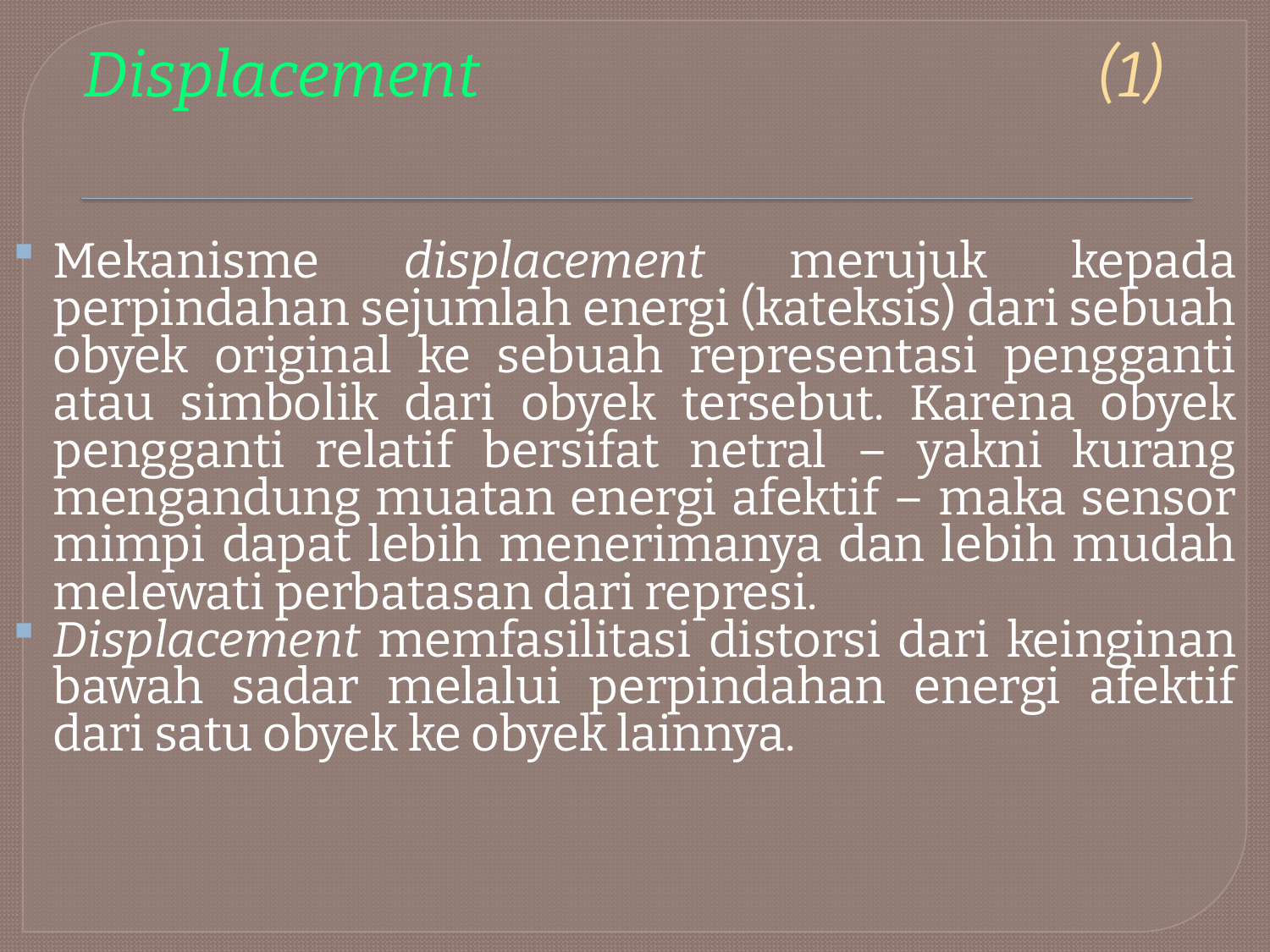

# Displacement					(1)

Mekanisme displacement merujuk kepada perpindahan sejumlah energi (kateksis) dari sebuah obyek original ke sebuah representasi pengganti atau simbolik dari obyek tersebut. Karena obyek pengganti relatif bersifat netral – yakni kurang mengandung muatan energi afektif – maka sensor mimpi dapat lebih menerimanya dan lebih mudah melewati perbatasan dari represi.
Displacement memfasilitasi distorsi dari keinginan bawah sadar melalui perpindahan energi afektif dari satu obyek ke obyek lainnya.